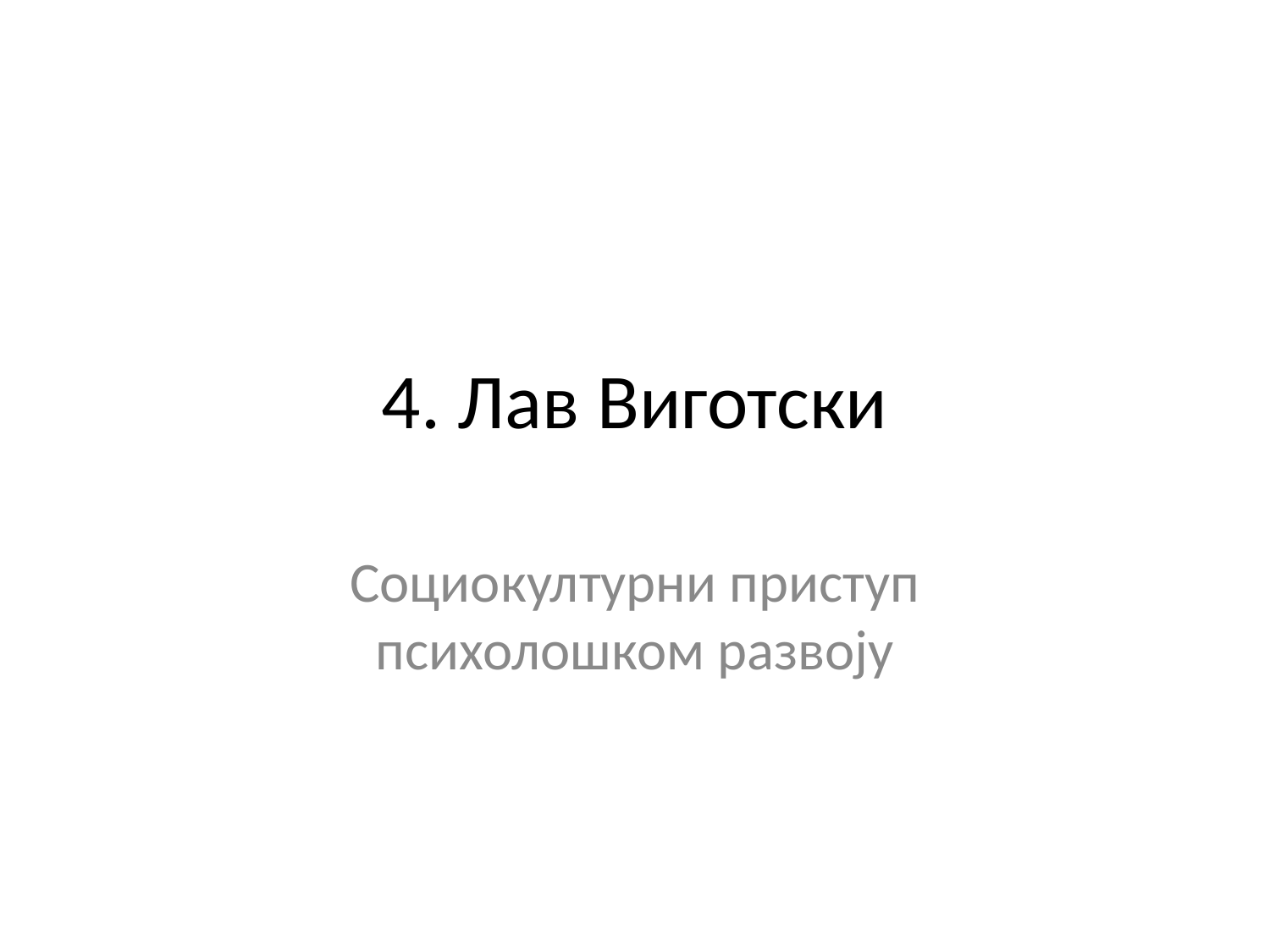

# 4. Лав Виготски
Социокултурни приступ психолошком развоју